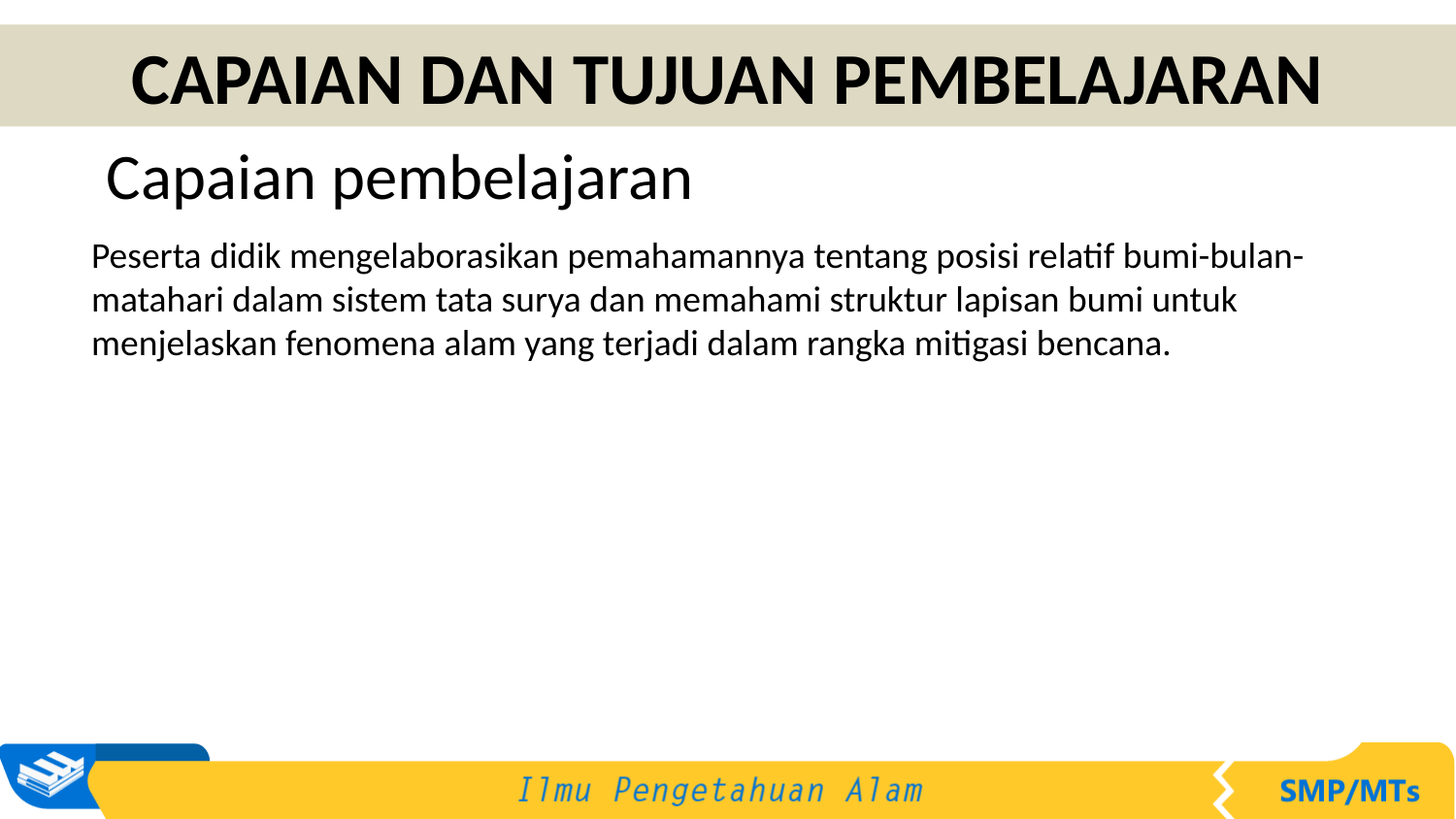

CAPAIAN DAN TUJUAN PEMBELAJARAN
Capaian pembelajaran
Peserta didik mengelaborasikan pemahamannya tentang posisi relatif bumi-bulan-matahari dalam sistem tata surya dan memahami struktur lapisan bumi untuk menjelaskan fenomena alam yang terjadi dalam rangka mitigasi bencana.